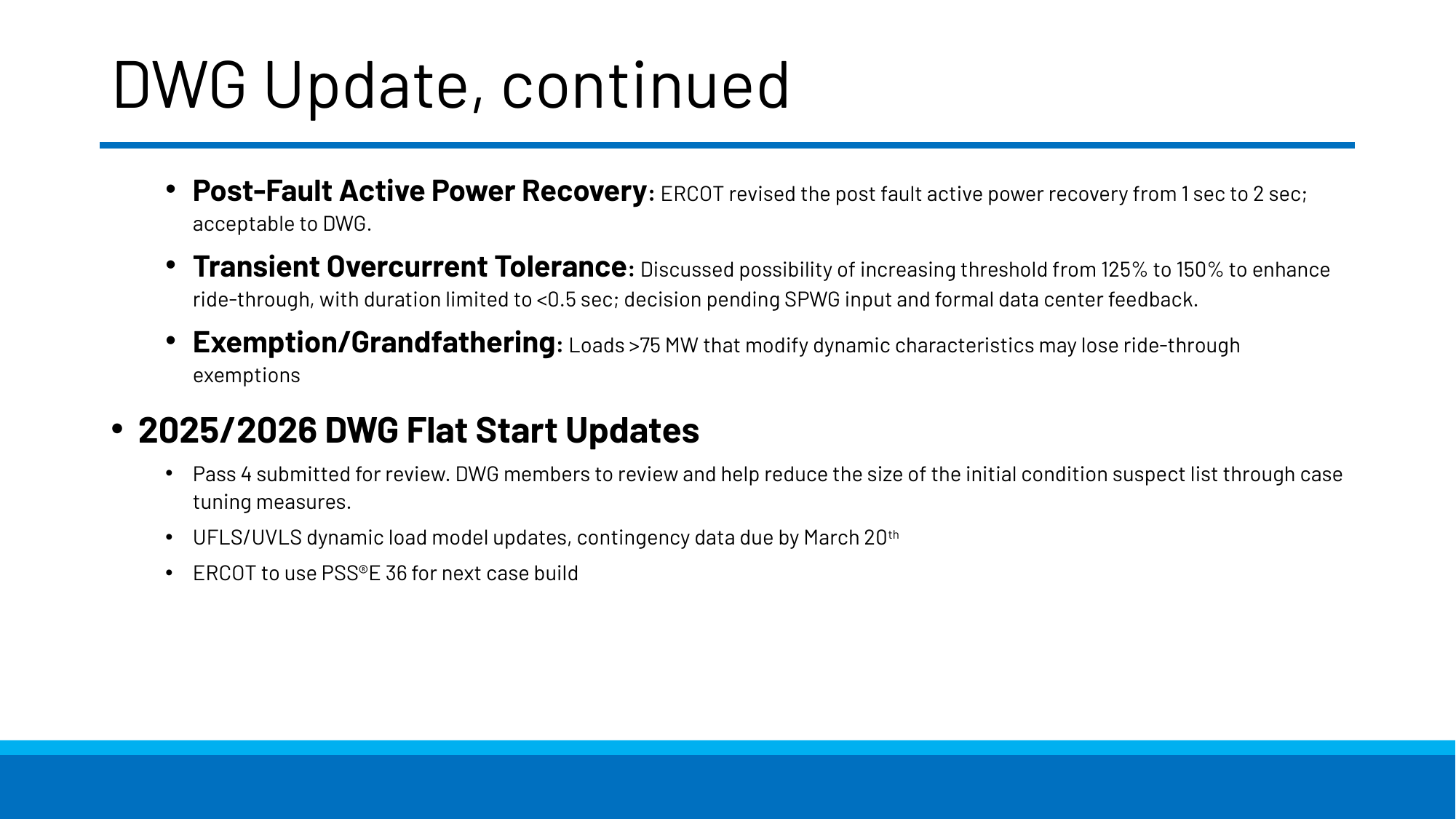

# DWG Update, continued
Post-Fault Active Power Recovery: ERCOT revised the post fault active power recovery from 1 sec to 2 sec; acceptable to DWG.
Transient Overcurrent Tolerance: Discussed possibility of increasing threshold from 125% to 150% to enhance ride-through, with duration limited to <0.5 sec; decision pending SPWG input and formal data center feedback.
Exemption/Grandfathering: Loads >75 MW that modify dynamic characteristics may lose ride-through exemptions
2025/2026 DWG Flat Start Updates
Pass 4 submitted for review. DWG members to review and help reduce the size of the initial condition suspect list through case tuning measures.
UFLS/UVLS dynamic load model updates, contingency data due by March 20th
ERCOT to use PSS®E 36 for next case build